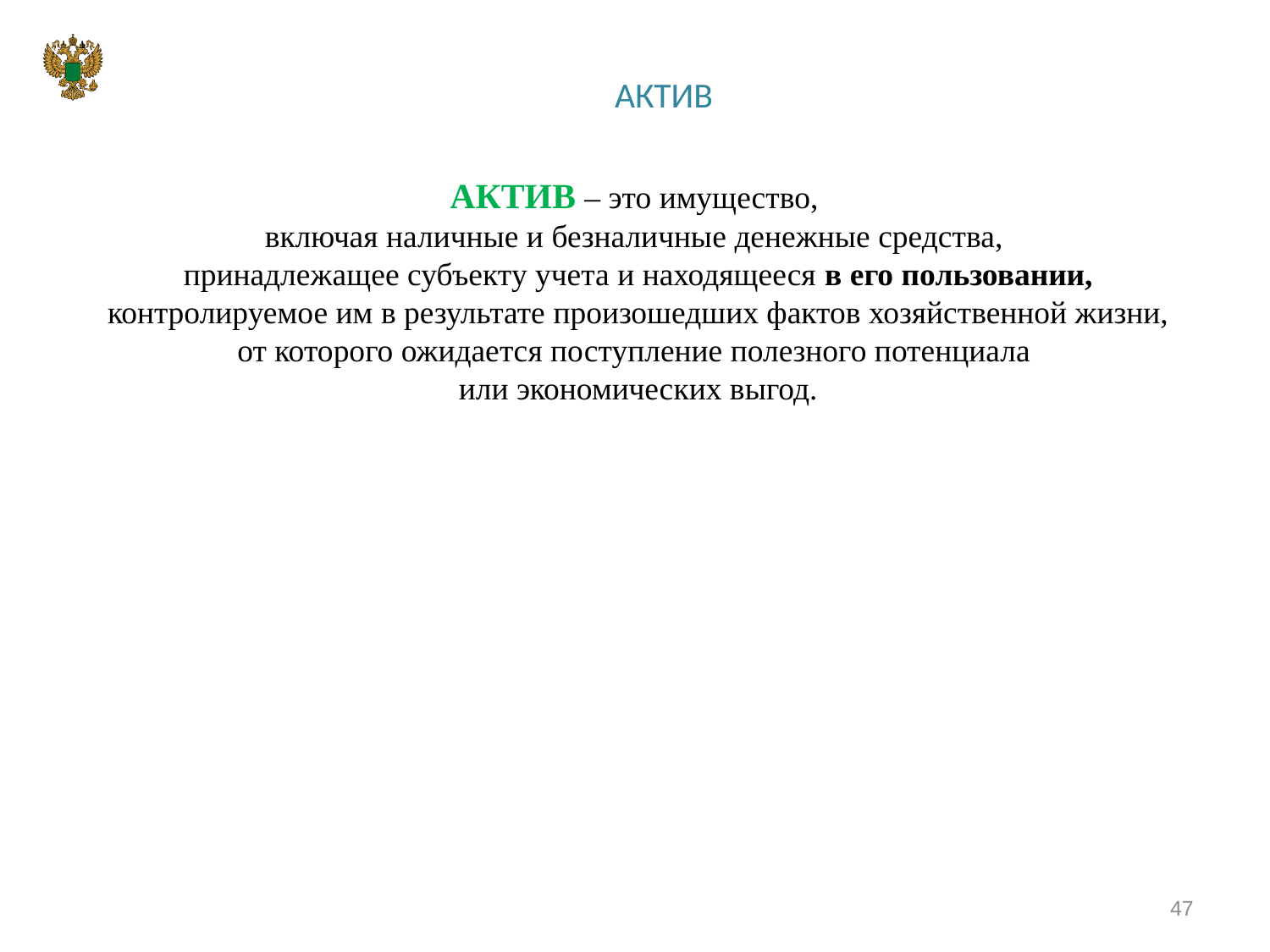

# АКТИВ
АКТИВ – это имущество,
включая наличные и безналичные денежные средства,
принадлежащее субъекту учета и находящееся в его пользовании, контролируемое им в результате произошедших фактов хозяйственной жизни, от которого ожидается поступление полезного потенциала
или экономических выгод.

47